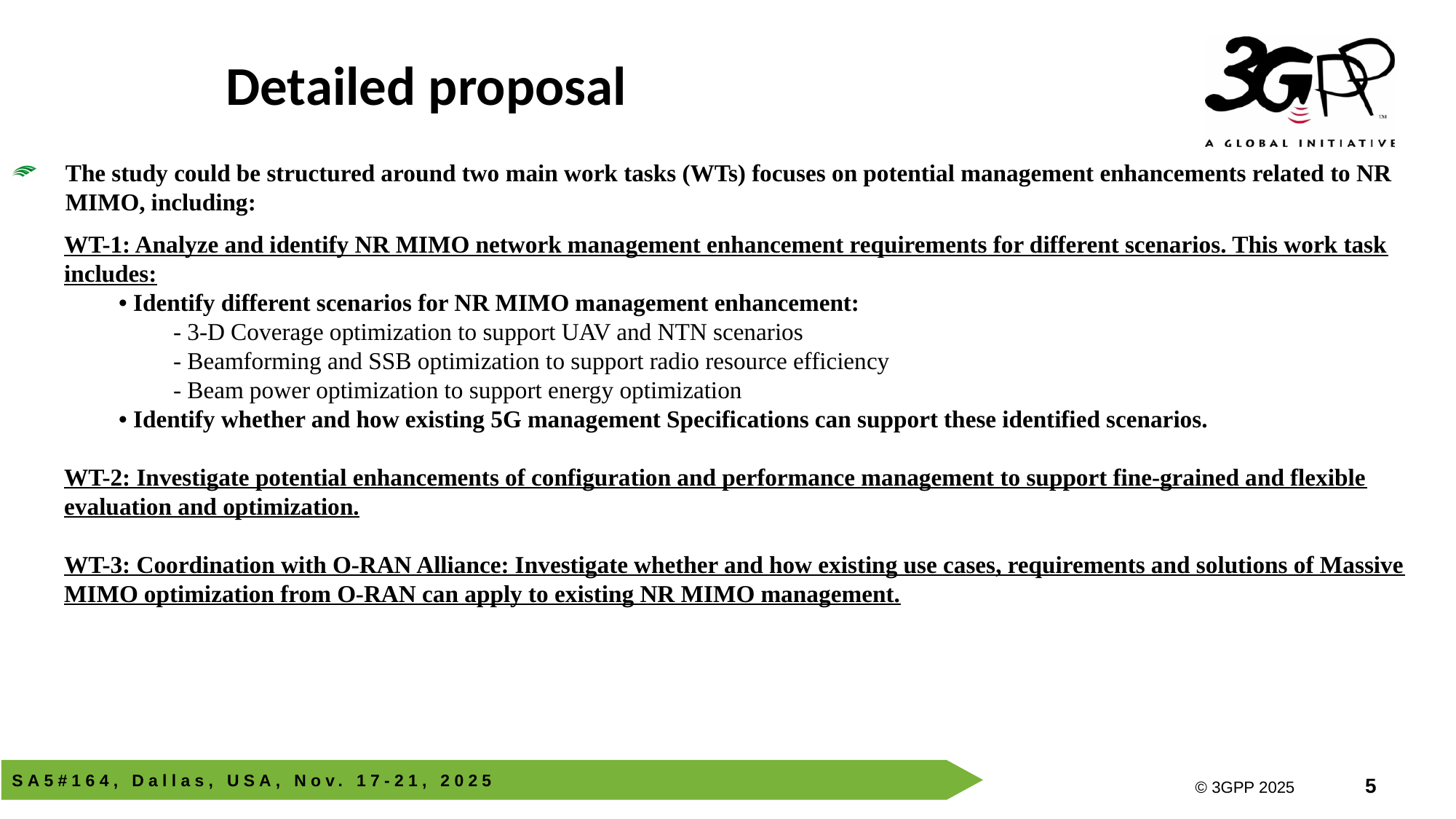

Detailed proposal
The study could be structured around two main work tasks (WTs) focuses on potential management enhancements related to NR MIMO, including:
WT-1: Analyze and identify NR MIMO network management enhancement requirements for different scenarios. This work task includes:
• Identify different scenarios for NR MIMO management enhancement:
- 3-D Coverage optimization to support UAV and NTN scenarios
- Beamforming and SSB optimization to support radio resource efficiency
- Beam power optimization to support energy optimization
• Identify whether and how existing 5G management Specifications can support these identified scenarios.
WT-2: Investigate potential enhancements of configuration and performance management to support fine-grained and flexible evaluation and optimization.

WT-3: Coordination with O-RAN Alliance: Investigate whether and how existing use cases, requirements and solutions of Massive MIMO optimization from O-RAN can apply to existing NR MIMO management.